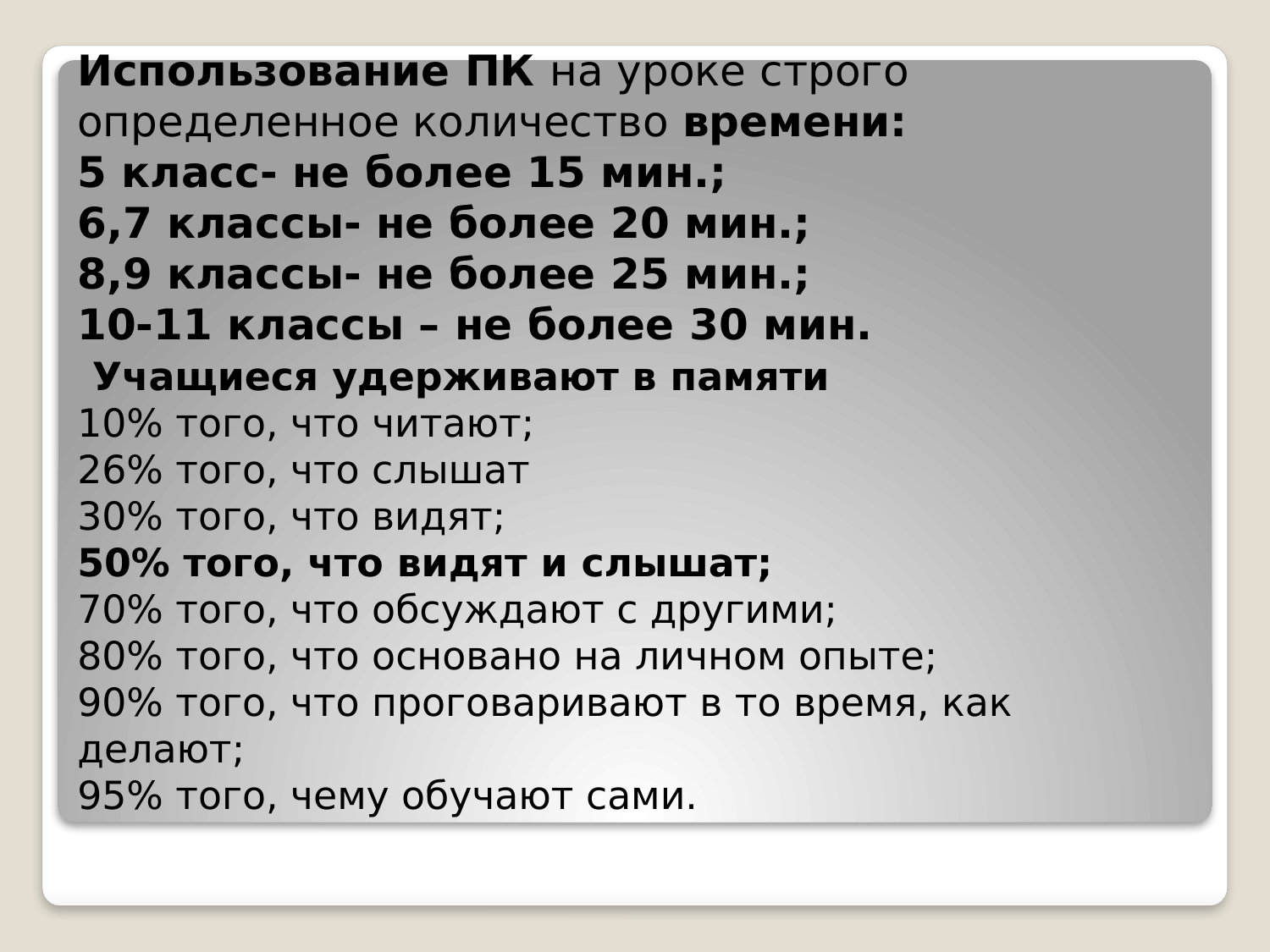

# Использование ПК на уроке строго определенное количество времени: 5 класс- не более 15 мин.; 6,7 классы- не более 20 мин.; 8,9 классы- не более 25 мин.; 10-11 классы – не более 30 мин.  Учащиеся удерживают в памяти 10% того, что читают; 26% того, что слышат 30% того, что видят; 50% того, что видят и слышат; 70% того, что обсуждают с другими; 80% того, что основано на личном опыте; 90% того, что проговаривают в то время, как делают; 95% того, чему обучают сами.